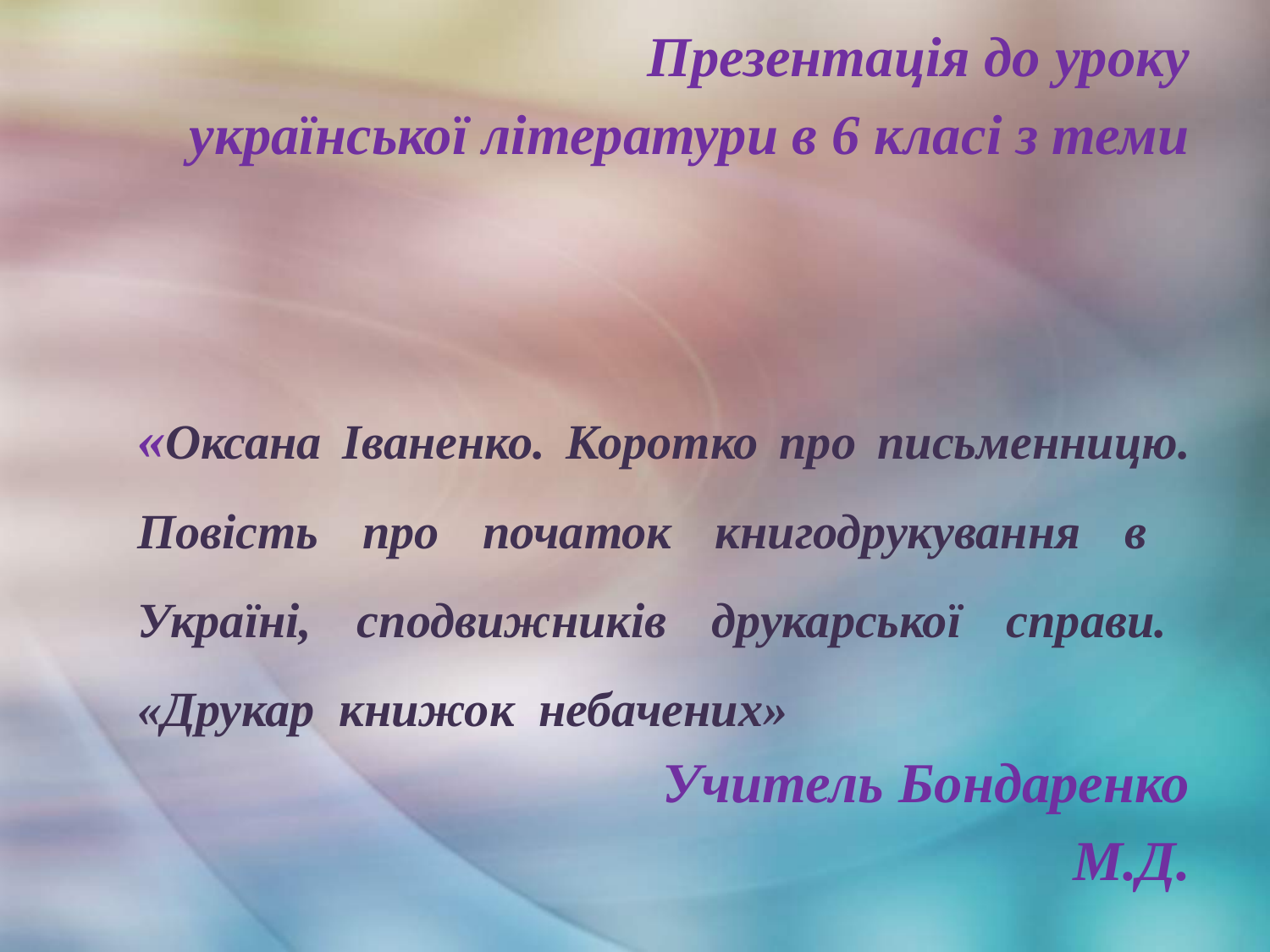

Презентація до уроку української літератури в 6 класі з теми
                                                                                                                        «Оксана Іваненко. Коротко про письменницю. Повість про початок книгодрукування в  Україні,  сподвижників  друкарської  справи.  «Друкар  книжок  небачених»
Учитель Бондаренко М.Д.